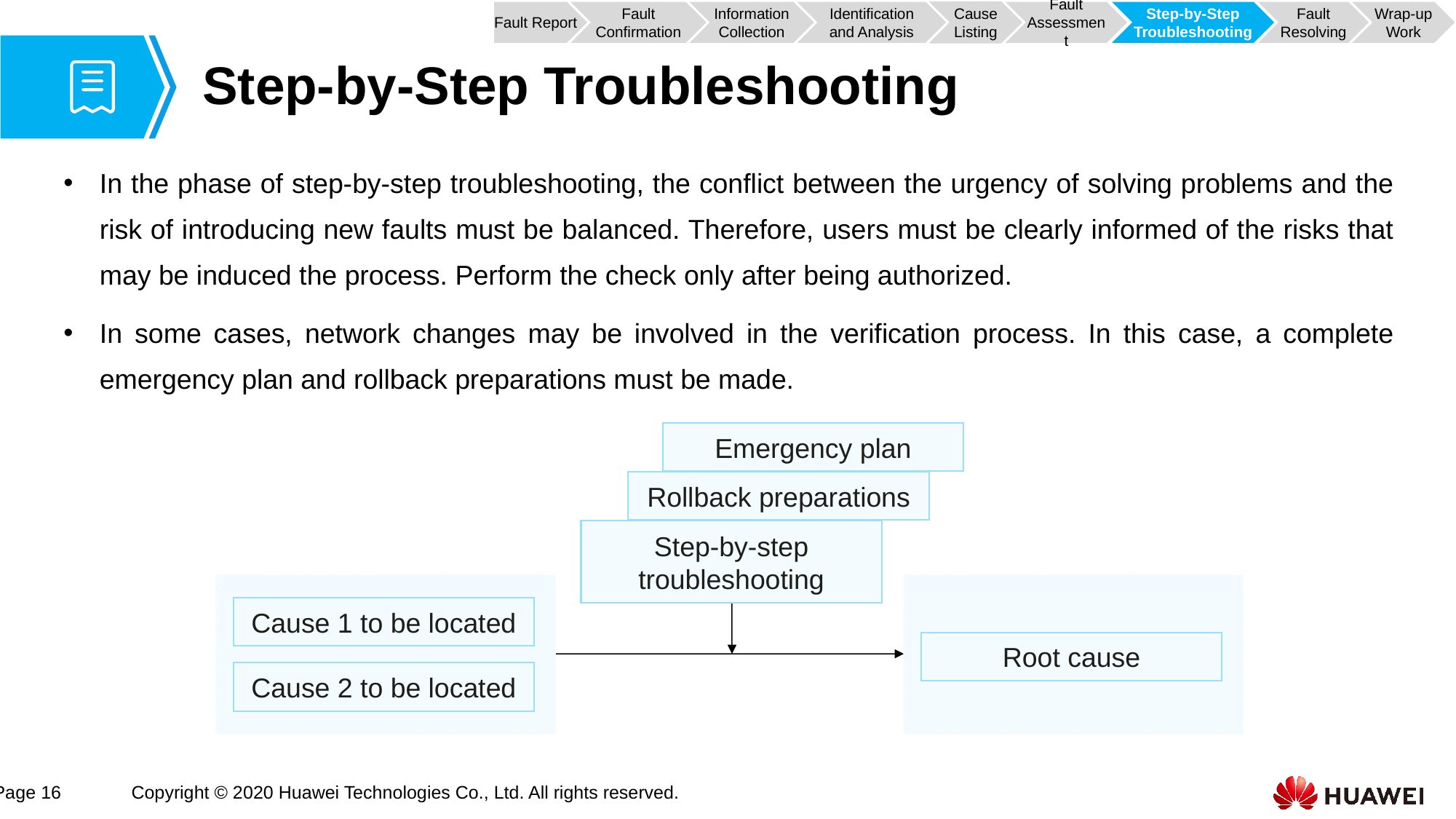

Fault Report
Fault Confirmation
Information Collection
Identification and Analysis
Cause Listing
Fault Assessment
Step-by-Step Troubleshooting
Fault Resolving
Wrap-up Work
# Step-by-Step Troubleshooting
In the phase of step-by-step troubleshooting, the conflict between the urgency of solving problems and the risk of introducing new faults must be balanced. Therefore, users must be clearly informed of the risks that may be induced the process. Perform the check only after being authorized.
In some cases, network changes may be involved in the verification process. In this case, a complete emergency plan and rollback preparations must be made.

Emergency plan
Rollback preparations
Step-by-step troubleshooting

Cause 1 to be located
Root cause

Cause 2 to be located